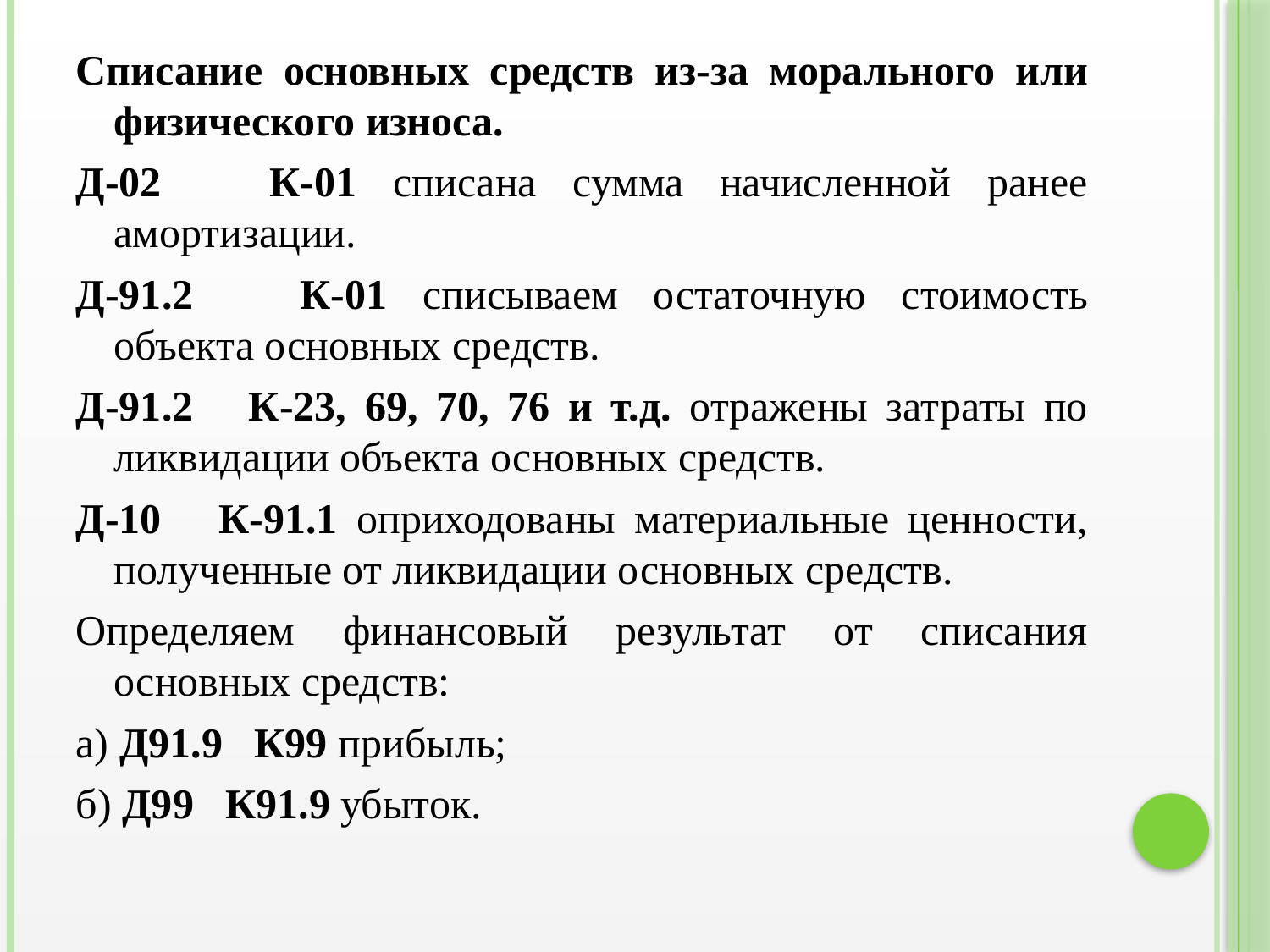

Списание основных средств из-за морального или физического износа.
Д-02   К-01 списана сумма начисленной ранее амортизации.
Д-91.2   К-01 списываем остаточную стоимость объекта основных средств.
Д-91.2   К-23, 69, 70, 76 и т.д. отражены затраты по ликвидации объекта основных средств.
Д-10   К-91.1 оприходованы материальные ценности, полученные от ликвидации основных средств.
Определяем финансовый результат от списания основных средств:
а) Д91.9   К99 прибыль;
б) Д99   К91.9 убыток.